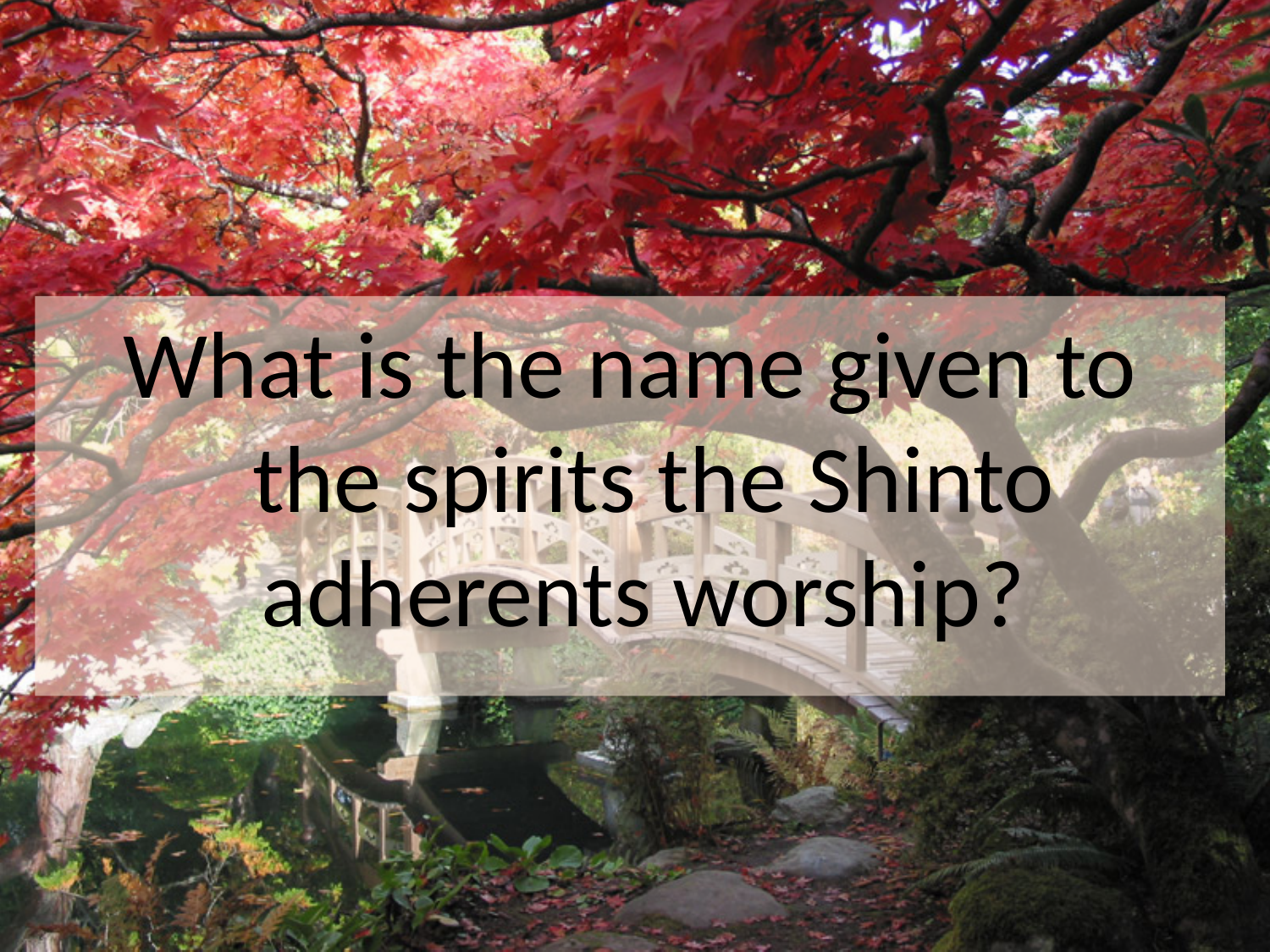

What is the name given to the spirits the Shinto adherents worship?